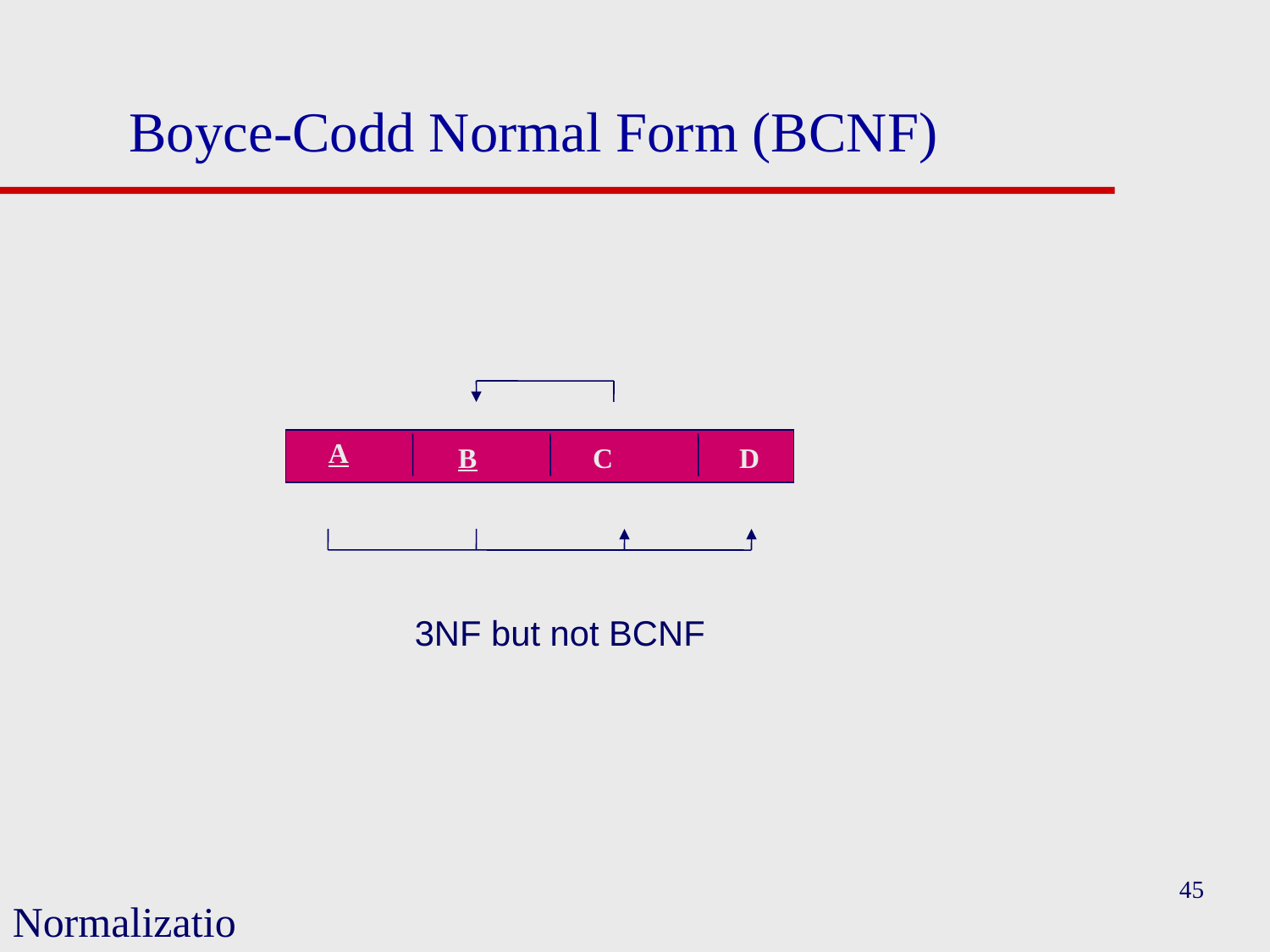

# Boyce-Codd Normal Form (BCNF)

A

B

C

D

3NF but not BCNF
45
Normalization